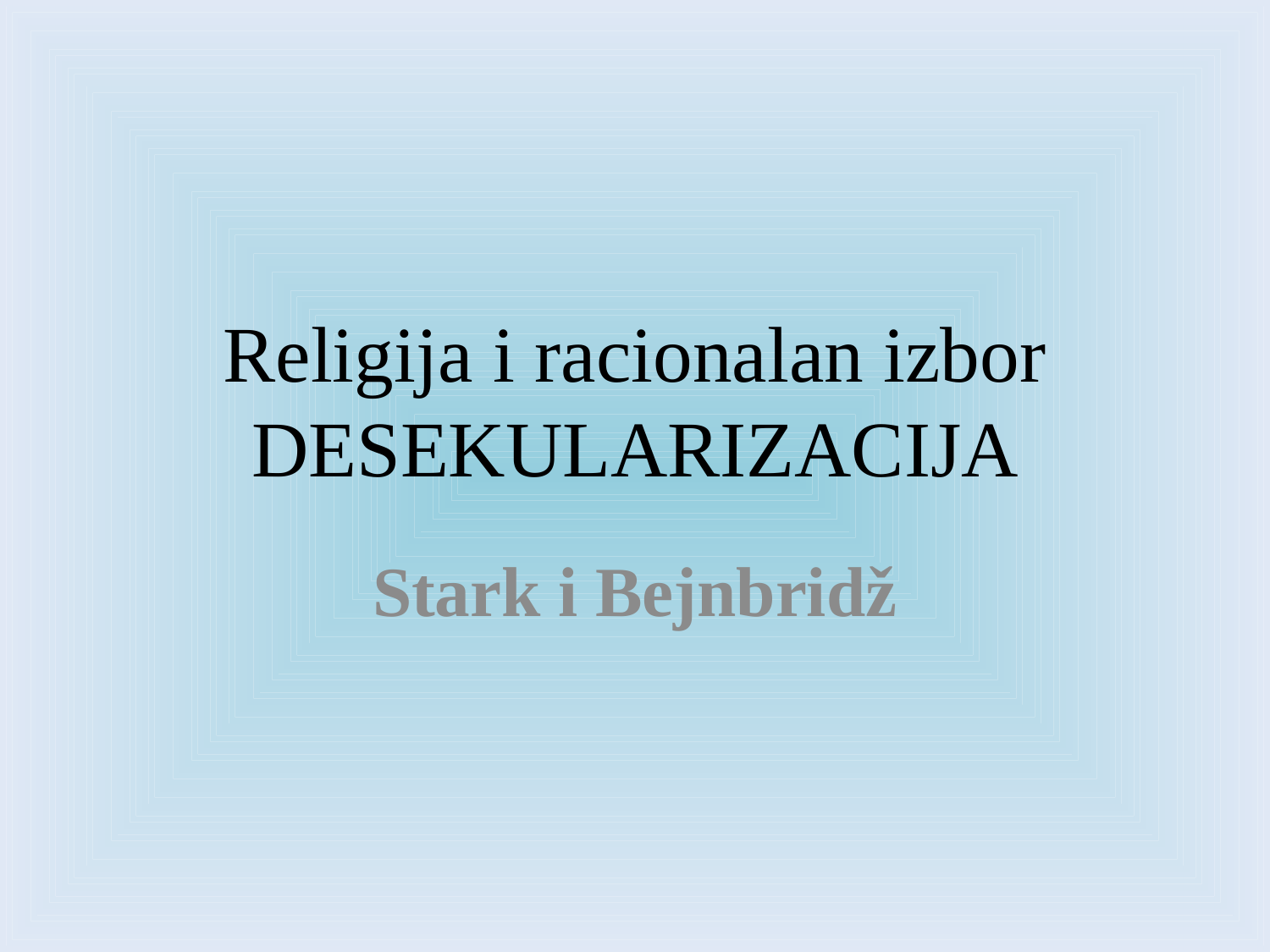

# Religija i racionalan izbor DESEKULARIZACIJA
Stark i Bejnbridž